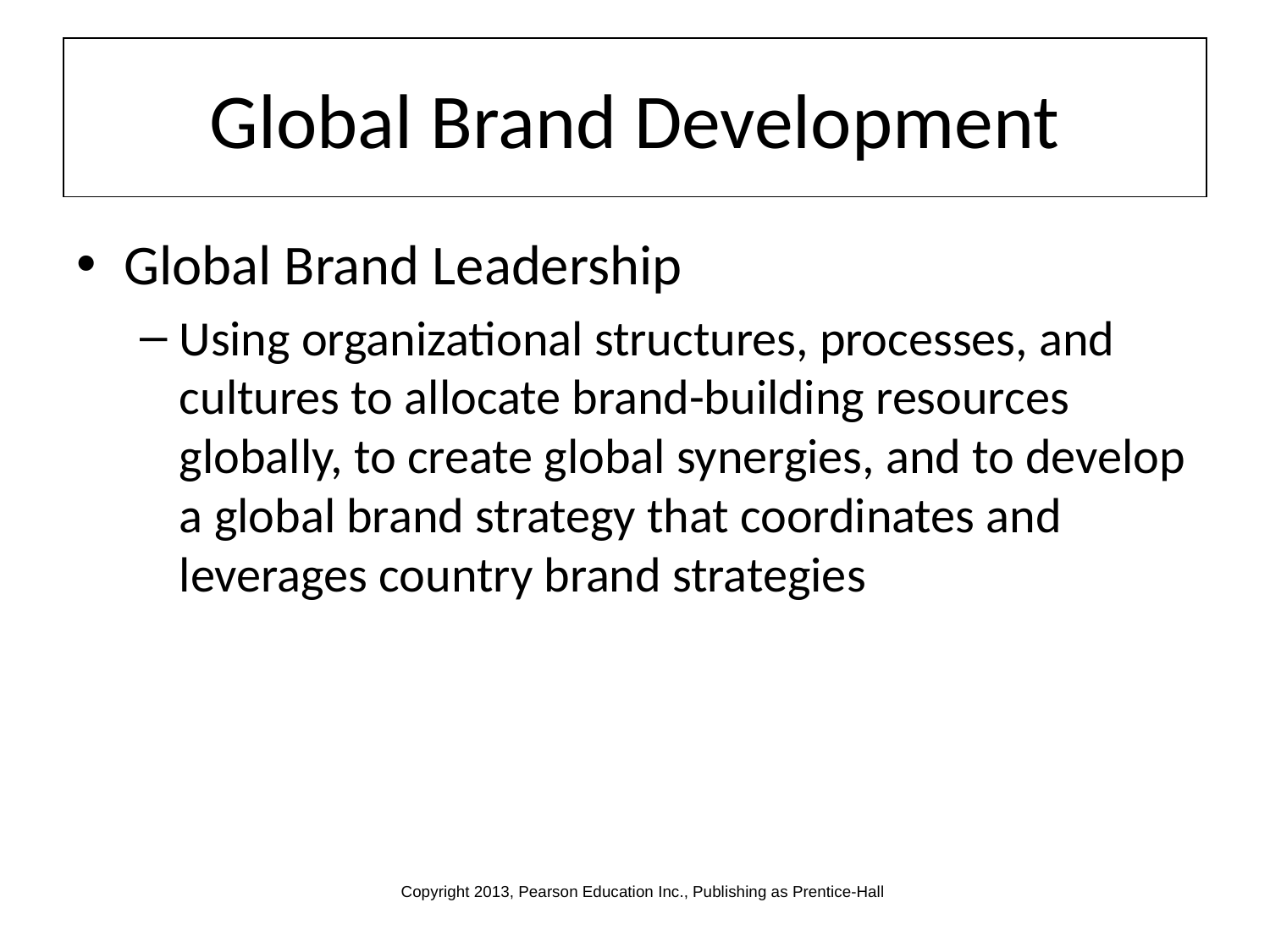

# Global Brand Development
Global Brand Leadership
Using organizational structures, processes, and cultures to allocate brand-building resources globally, to create global synergies, and to develop a global brand strategy that coordinates and leverages country brand strategies

Copyright 2013, Pearson Education Inc., Publishing as Prentice-Hall